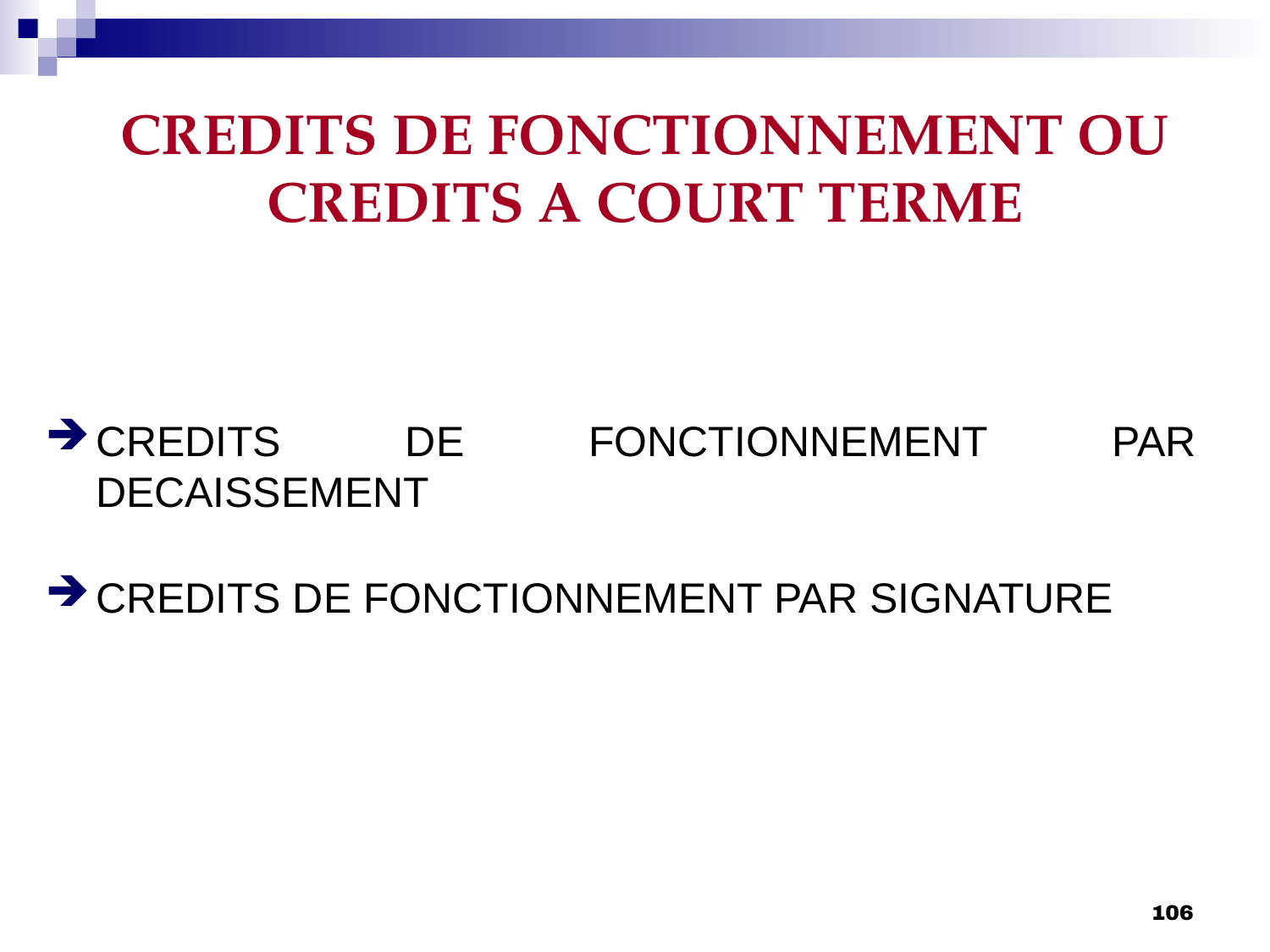

# CREDITS DE FONCTIONNEMENT OU CREDITS A COURT TERME

CREDITS DE FONCTIONNEMENT PAR DECAISSEMENT

CREDITS DE FONCTIONNEMENT PAR SIGNATURE
106